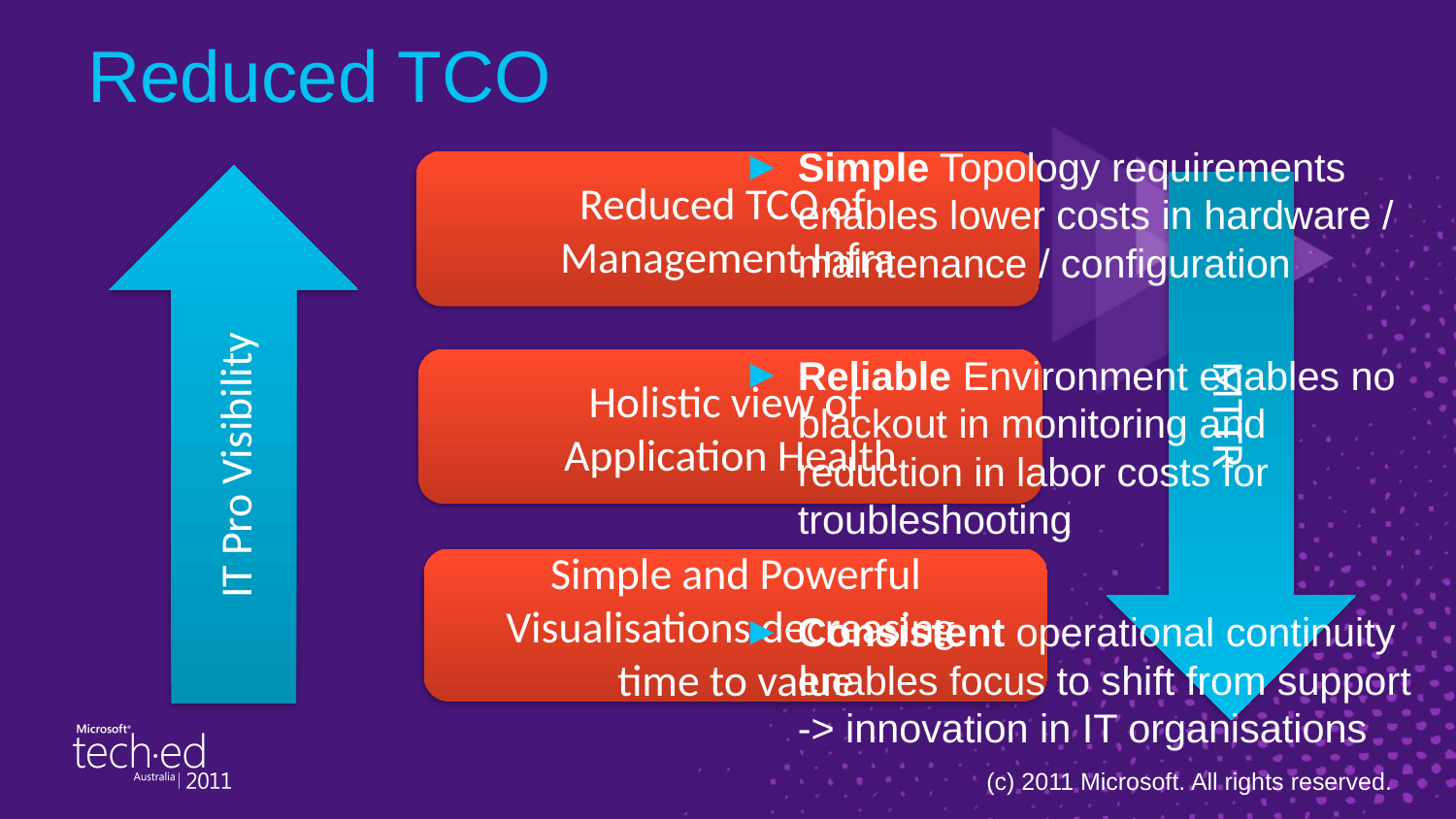

# Reduced TCO
Simple Topology requirements enables lower costs in hardware / maintenance / configuration

Reliable Environment enables no blackout in monitoring and reduction in labor costs for troubleshooting

Consistent operational continuity enables focus to shift from support -> innovation in IT organisations

Reduced TCO of
Management Infra
IT Pro Visibility
MTTR
Holistic view of
Application Health
Simple and Powerful Visualisations decreasing
time to value
(c) 2011 Microsoft. All rights reserved.